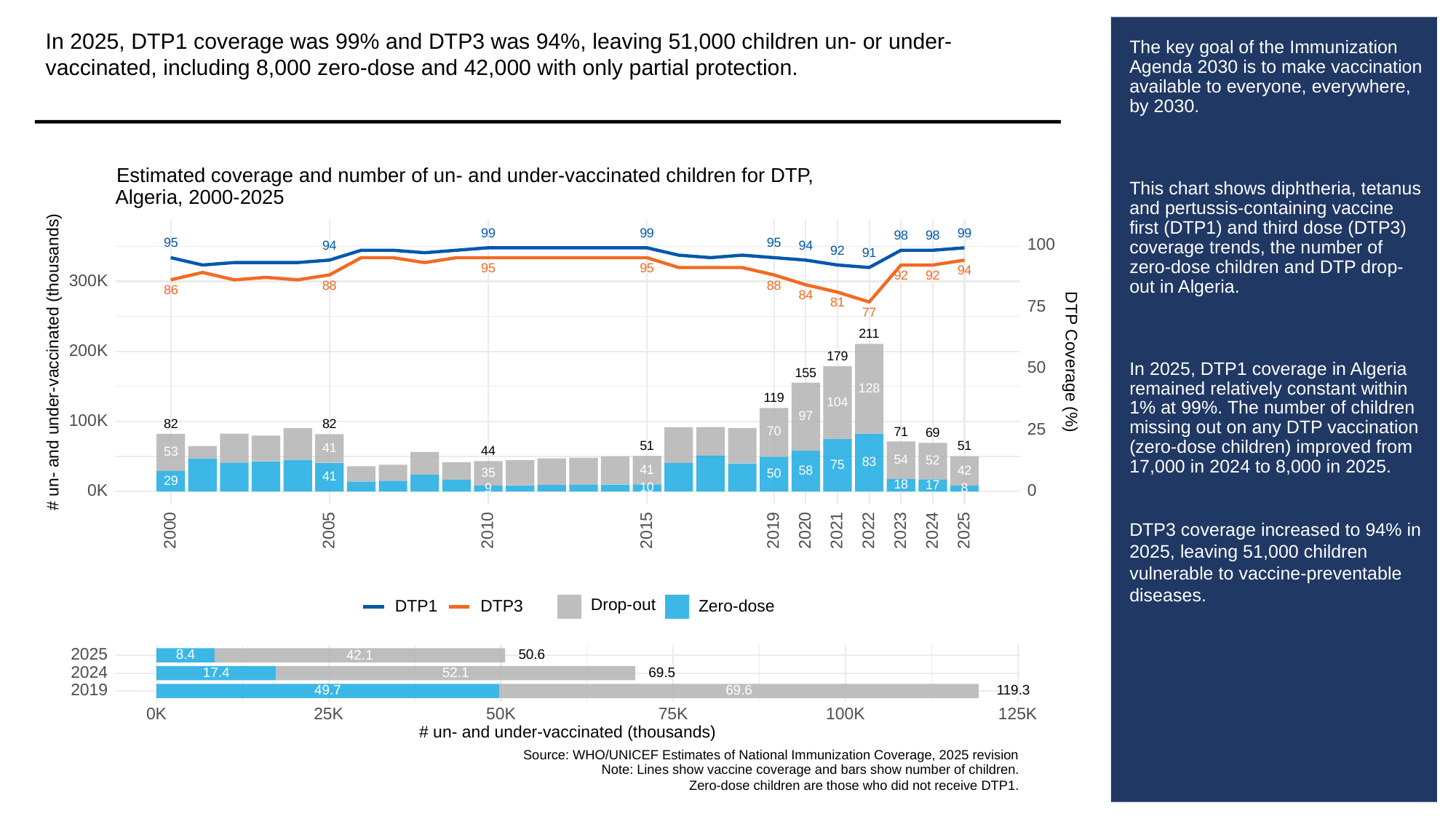

In 2025, DTP1 coverage was 99% and DTP3 was 94%, leaving 51,000 children un- or under-vaccinated, including 8,000 zero-dose and 42,000 with only partial protection.
# The key goal of the Immunization Agenda 2030 is to make vaccination available to everyone, everywhere, by 2030.

This chart shows diphtheria, tetanus and pertussis-containing vaccine first (DTP1) and third dose (DTP3) coverage trends, the number of zero-dose children and DTP drop-out in Algeria.

In 2025, DTP1 coverage in Algeria remained relatively constant within 1% at 99%. The number of children missing out on any DTP vaccination (zero-dose children) improved from 17,000 in 2024 to 8,000 in 2025.

DTP3 coverage increased to 94% in 2025, leaving 51,000 children vulnerable to vaccine-preventable diseases.

Estimated coverage and number of un- and under-vaccinated children for DTP,
Algeria, 2000-2025

99
99
99
98
98
95
95
100
94
94
92

91

95
95
94
92
92
300K
88
88

86
84
81
75
77

211

200K

179
# un- and under-vaccinated (thousands)
DTP Coverage (%)
50

155

128

119
104

97
100K
82
82

25

70
71

69

51
51

41

44
53

54

52

83

75

41
42

58
35
50

41

29

18
17

10
9
8

0K
0

2023
2000
2005
2010
2015
2019
2020
2021
2022
2024
2025

Drop-out
DTP3
Zero-dose
DTP1

2025
8.4
50.6
42.1

2024
52.1
69.5
17.4

2019
119.3
49.7
69.6

0K
25K
50K
100K
125K
75K
# un- and under-vaccinated (thousands)
Source: WHO/UNICEF Estimates of National Immunization Coverage, 2025 revision
Note: Lines show vaccine coverage and bars show number of children.
Zero-dose children are those who did not receive DTP1.